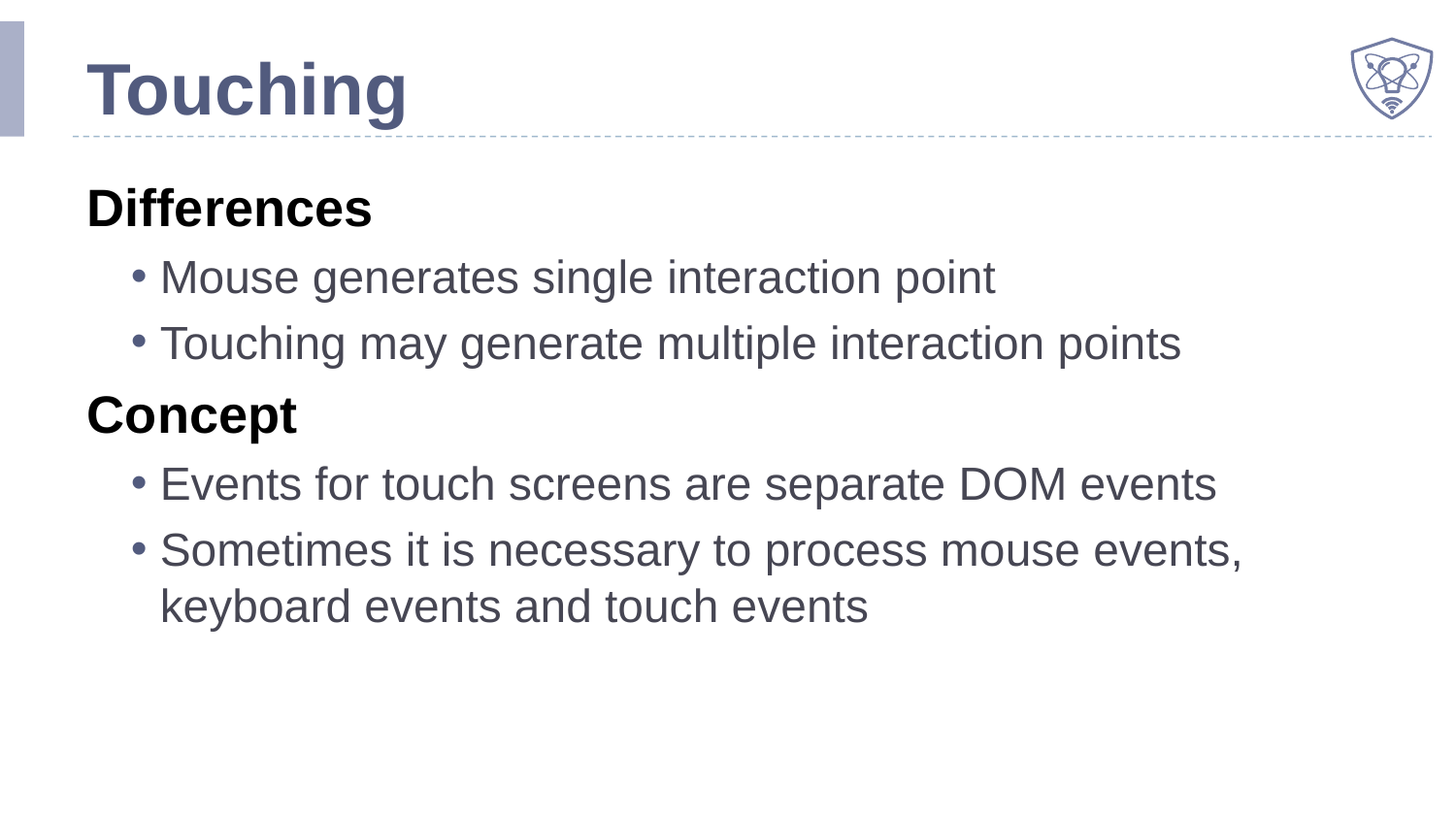

# Touching
Differences
Mouse generates single interaction point
Touching may generate multiple interaction points
Concept
Events for touch screens are separate DOM events
Sometimes it is necessary to process mouse events, keyboard events and touch events